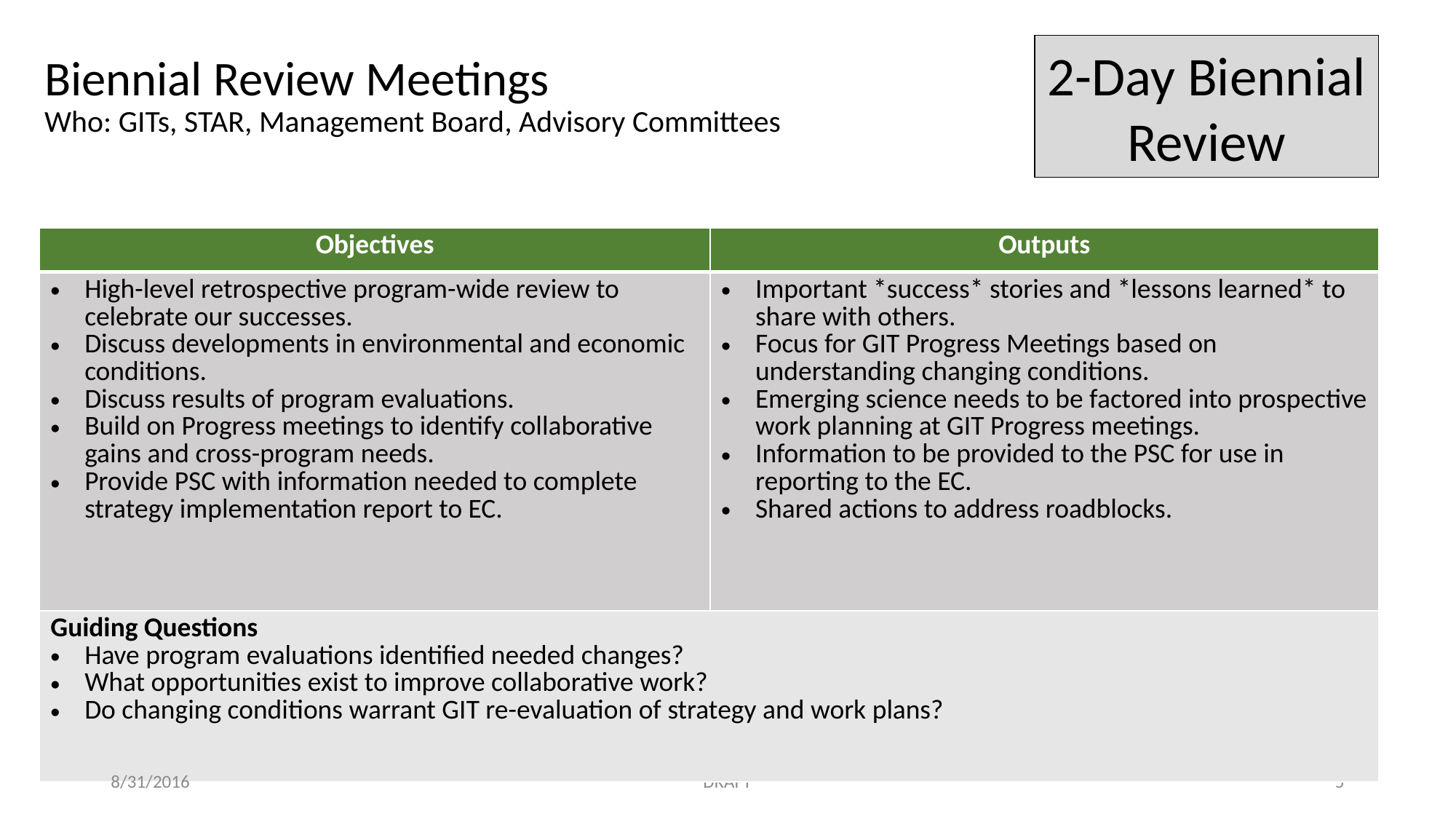

# Biennial Review Meetings Who: GITs, STAR, Management Board, Advisory Committees
2-Day Biennial Review
| Objectives | Outputs |
| --- | --- |
| High-level retrospective program-wide review to celebrate our successes. Discuss developments in environmental and economic conditions. Discuss results of program evaluations. Build on Progress meetings to identify collaborative gains and cross-program needs. Provide PSC with information needed to complete strategy implementation report to EC. | Important \*success\* stories and \*lessons learned\* to share with others. Focus for GIT Progress Meetings based on understanding changing conditions. Emerging science needs to be factored into prospective work planning at GIT Progress meetings. Information to be provided to the PSC for use in reporting to the EC. Shared actions to address roadblocks. |
| Guiding Questions Have program evaluations identified needed changes? What opportunities exist to improve collaborative work? Do changing conditions warrant GIT re-evaluation of strategy and work plans? |  |
8/31/2016
DRAFT
5